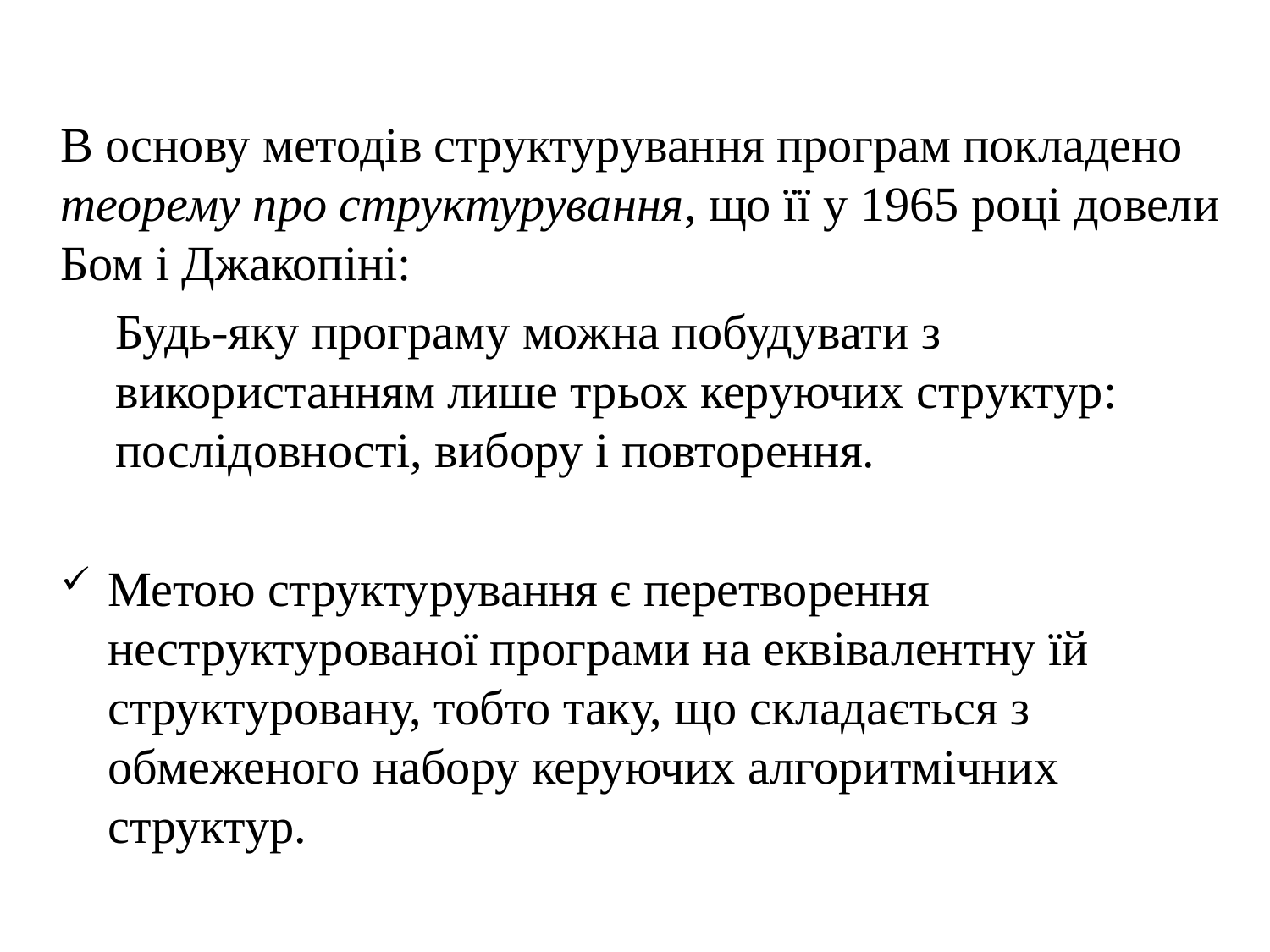

В основу методів структурування програм покладено теорему про структурування, що її у 1965 році довели Бом і Джакопіні:
Будь-яку програму можна побудувати з використанням лише трьох керуючих структур: послідовності, вибору і повторення.

Метою структурування є перетворення неструктурованої програми на еквівалентну їй структуровану, тобто таку, що складається з обмеженого набору керуючих алгоритмічних структур.